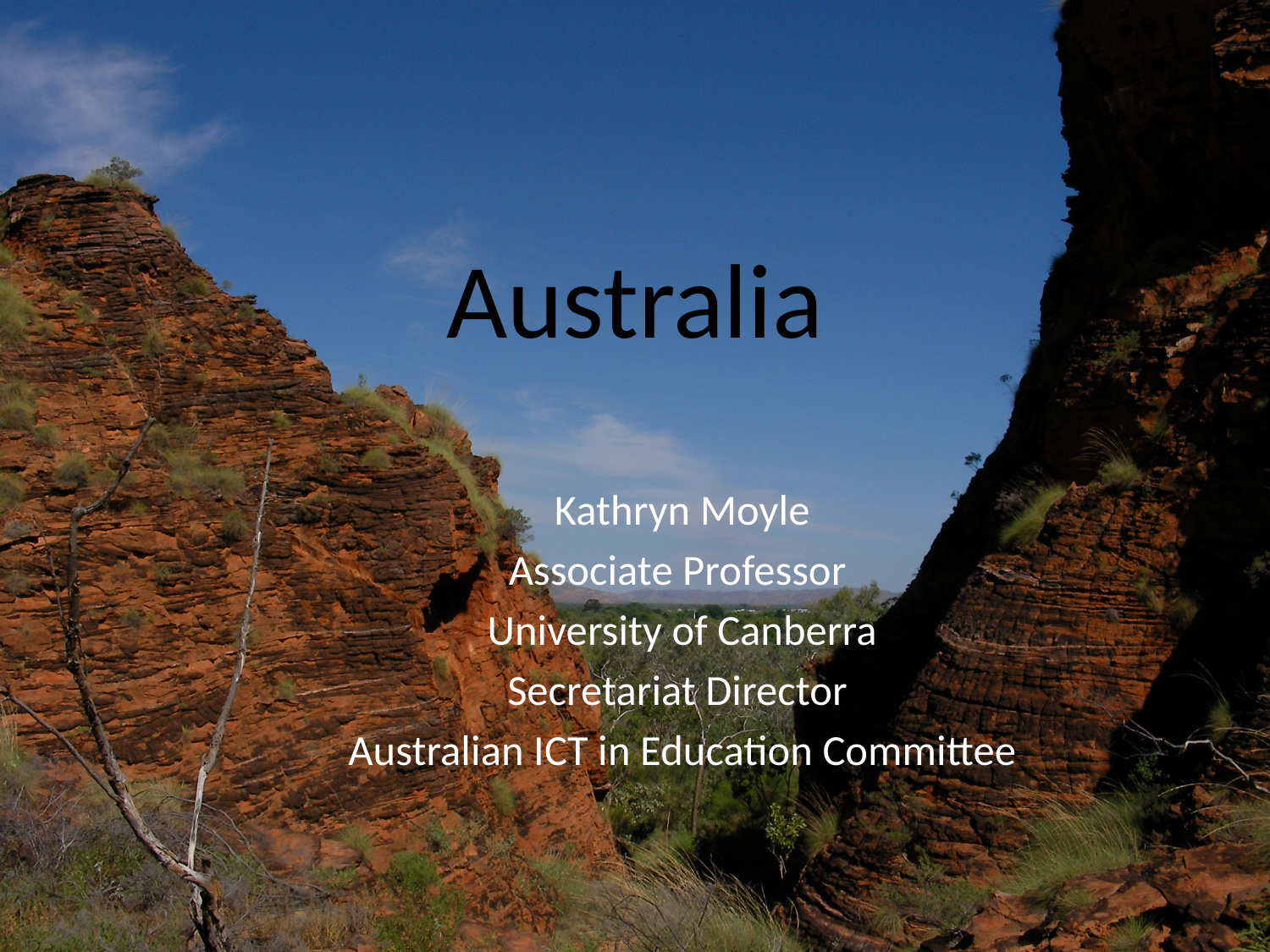

# Australia
Kathryn Moyle
Associate Professor
University of Canberra
Secretariat Director
Australian ICT in Education Committee